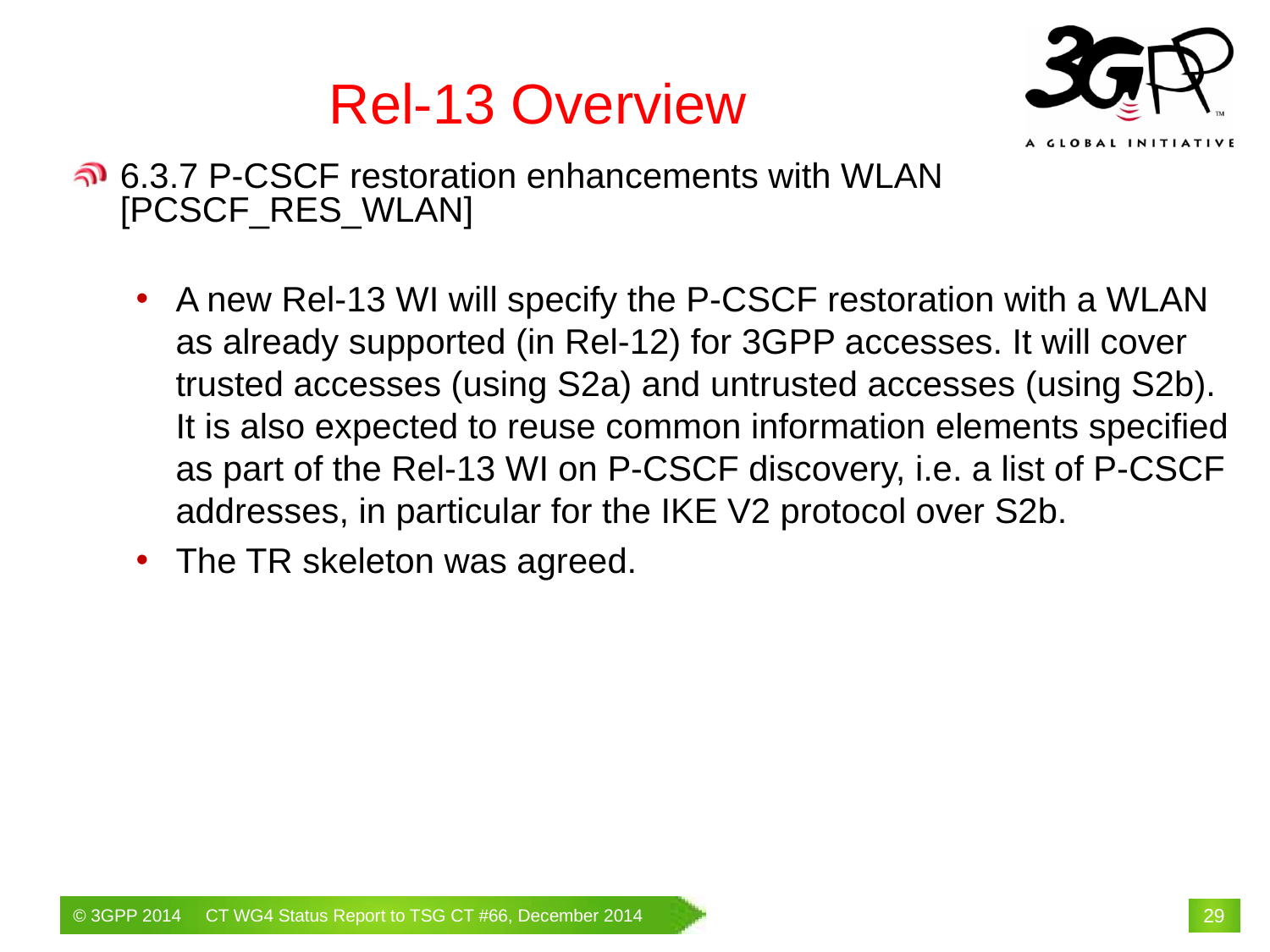

# Rel-13 Overview
6.3.7 P-CSCF restoration enhancements with WLAN [PCSCF_RES_WLAN]

A new Rel-13 WI will specify the P-CSCF restoration with a WLAN as already supported (in Rel-12) for 3GPP accesses. It will cover trusted accesses (using S2a) and untrusted accesses (using S2b).  It is also expected to reuse common information elements specified as part of the Rel-13 WI on P-CSCF discovery, i.e. a list of P-CSCF addresses, in particular for the IKE V2 protocol over S2b.
The TR skeleton was agreed.